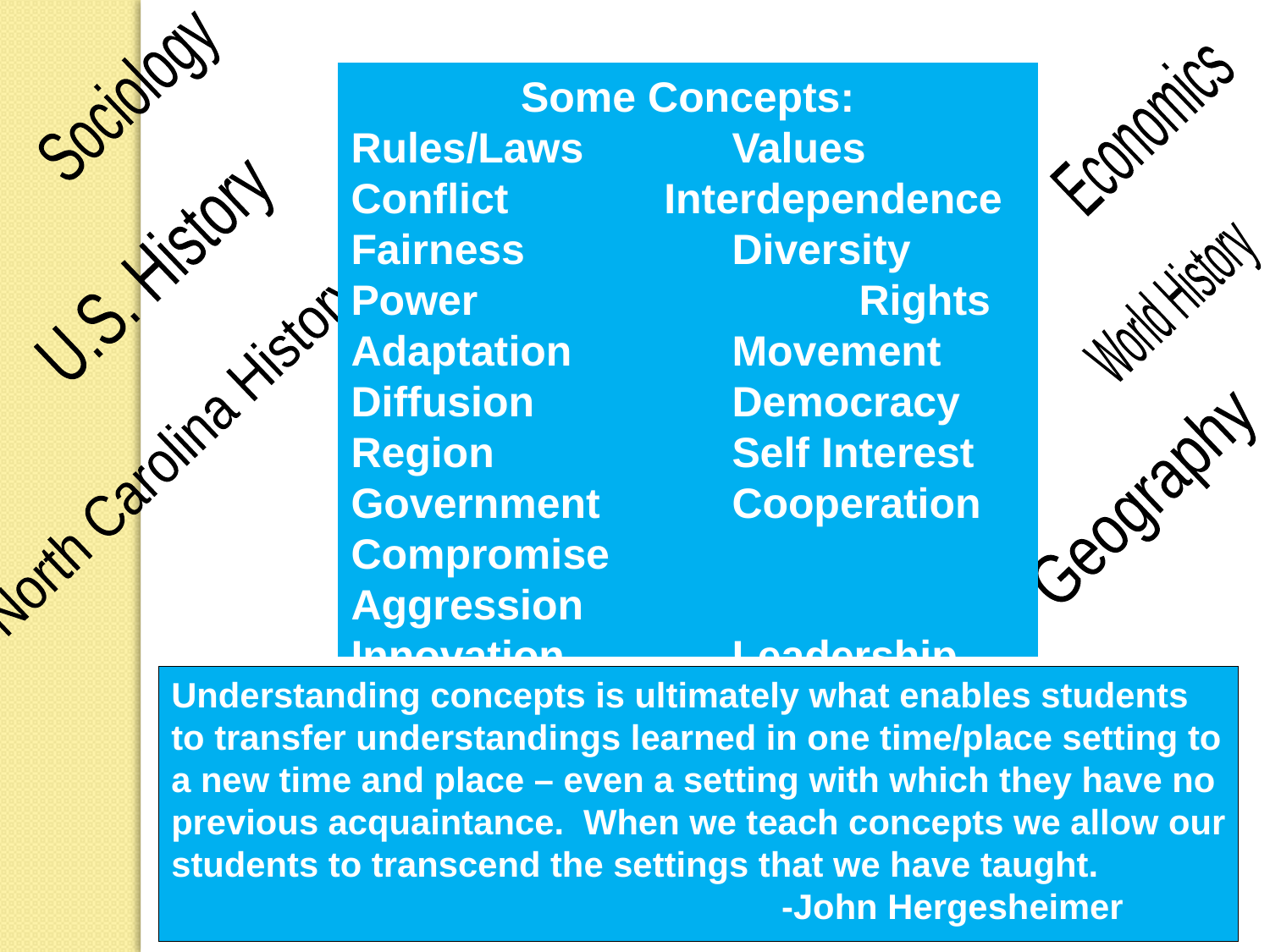

Some Concepts:
Rules/Laws		Values
Conflict	     Interdependence
Fairness		Diversity
Power			Rights
Adaptation		Movement
Diffusion		Democracy
Region		Self Interest
Government		Cooperation
Compromise		Aggression
Innovation		Leadership
Sociology
Economics
U.S. History
World History
North Carolina History
Geography
Understanding concepts is ultimately what enables students to transfer understandings learned in one time/place setting to a new time and place – even a setting with which they have no previous acquaintance.  When we teach concepts we allow our students to transcend the settings that we have taught.
				-John Hergesheimer